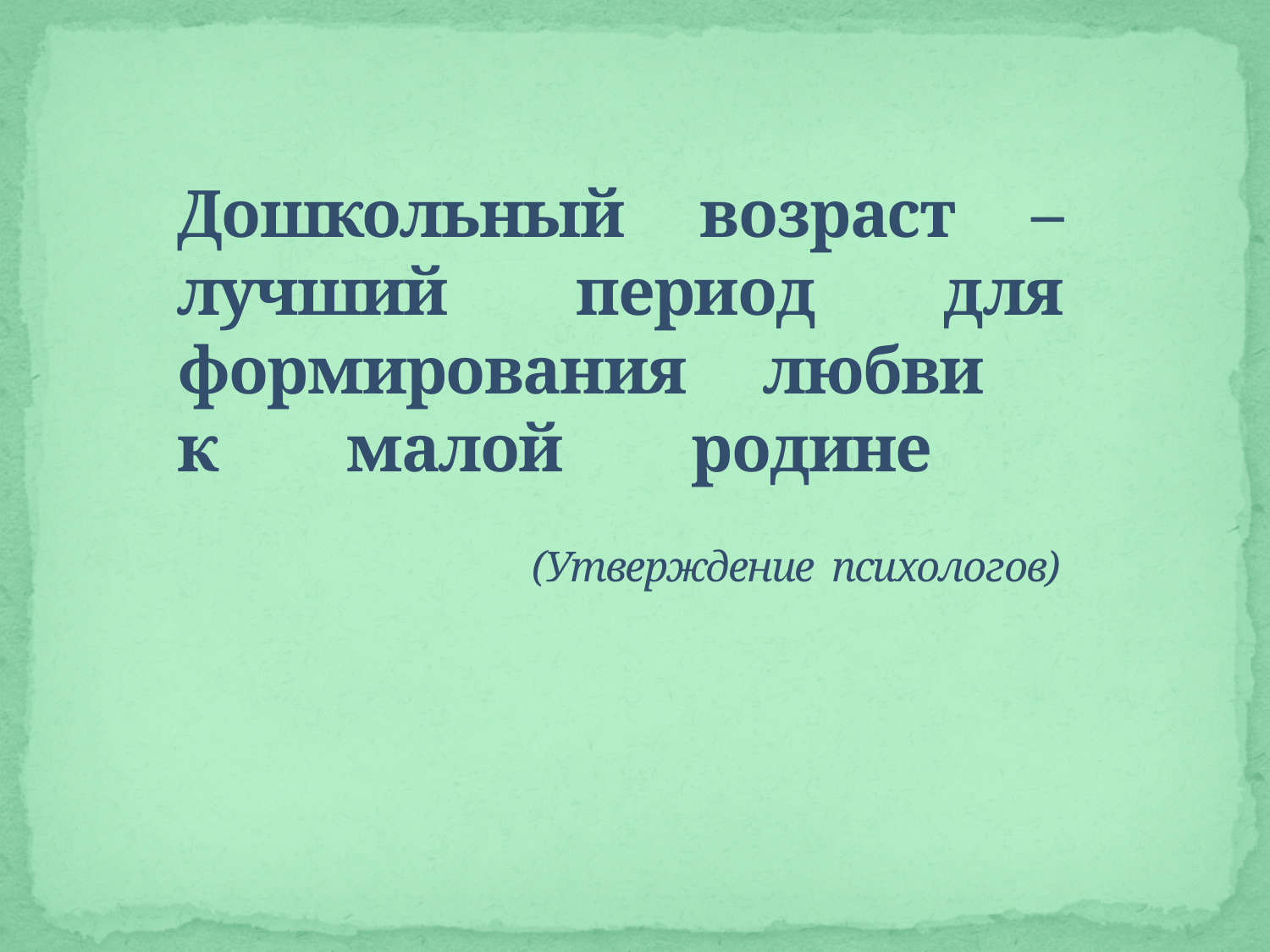

# Дошкольный возраст – лучший период для формирования любви к малой родине (Утверждение  психологов)